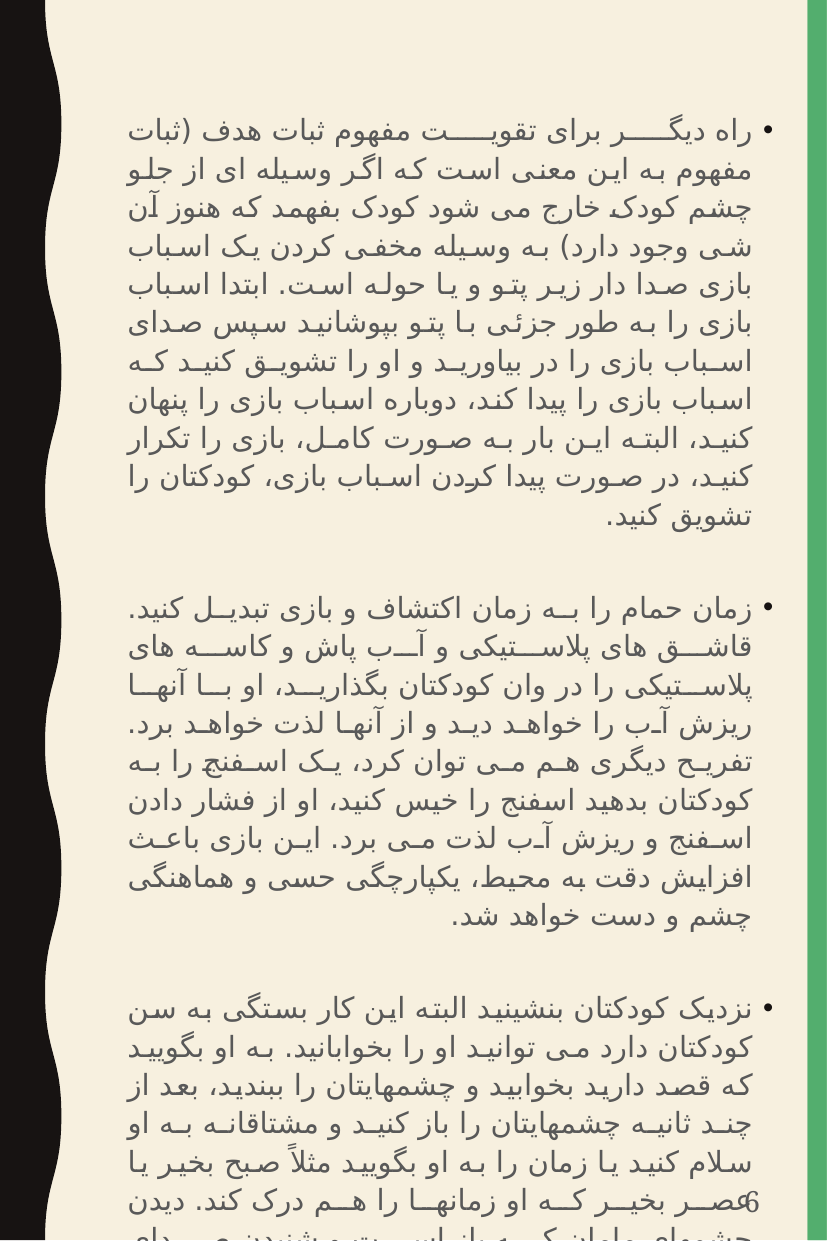

راه دیگر برای تقویت مفهوم ثبات هدف (ثبات مفهوم به این معنی است که اگر وسیله ای از جلو چشم کودک خارج می شود کودک بفهمد که هنوز آن شی وجود دارد) به وسیله مخفی کردن یک اسباب بازی صدا دار زیر پتو و یا حوله است. ابتدا اسباب بازی را به طور جزئی با پتو بپوشانید سپس صدای اسباب بازی را در بیاورید و او را تشویق کنید که اسباب بازی را پیدا کند، دوباره اسباب بازی را پنهان کنید، البته این بار به صورت کامل، بازی را تکرار کنید، در صورت پیدا کردن اسباب بازی، کودکتان را تشویق کنید.

زمان حمام را به زمان اکتشاف و بازی تبدیل کنید. قاشق های پلاستیکی و آب پاش و کاسه های پلاستیکی را در وان کودکتان بگذارید، او با آنها ریزش آب را خواهد دید و از آنها لذت خواهد برد. تفریح دیگری هم می توان کرد، یک اسفنج را به کودکتان بدهید اسفنج را خیس کنید، او از فشار دادن اسفنج و ریزش آب لذت می برد. این بازی باعث افزایش دقت به محیط، یکپارچگی حسی و هماهنگی چشم و دست خواهد شد.

نزدیک کودکتان بنشینید البته این کار بستگی به سن کودکتان دارد می توانید او را بخوابانید. به او بگویید که قصد دارید بخوابید و چشمهایتان را ببندید، بعد از چند ثانیه چشمهایتان را باز کنید و مشتاقانه به او سلام کنید یا زمان را به او بگویید مثلاً صبح بخیر یا عصر بخیر که او زمانها را هم درک کند. دیدن چشمهای مامان که باز است و شنیدن صدای تبریکش معمولاً ایجاد خنده خواهد کرد بعد از چند دور، مکث خود را هنگام خواب بیشتر کنید احتمال هست که کودک حدود ۶ ماهتان و یا بیشتر شروع به جیغ زدن کند و یا حتی به صورت شما ضربه بزند تا شما بیدار شوید!
این فعالیت باعث ایجاد تماس چشمی و توجه بینایی می شود که برای کودکان با هوشیاری پایین و اختلالات طیف اوتیسم مناسب است.

6